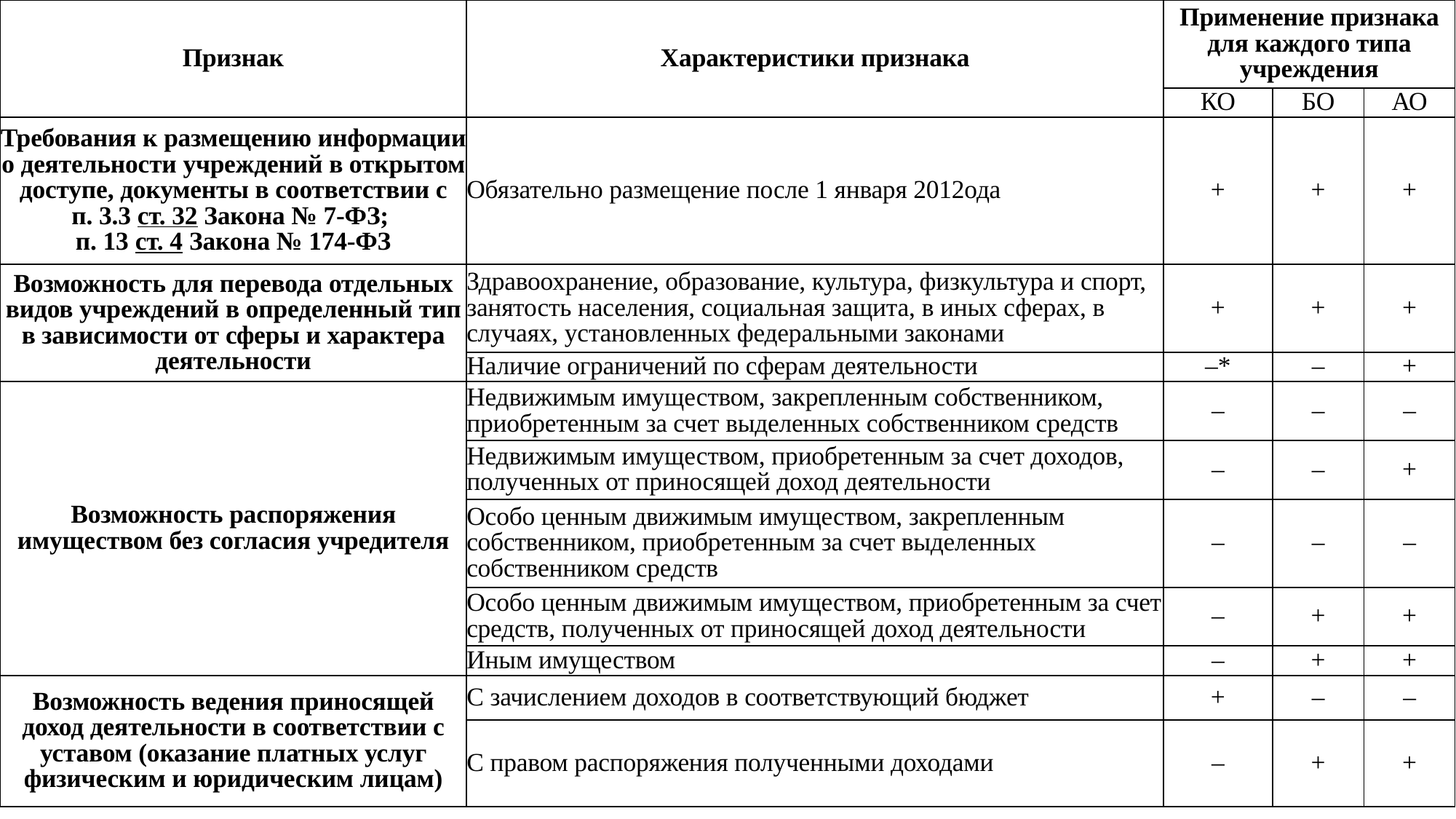

| Признак | Характеристики признака | Применение признака для каждого типа учреждения |  |  |
| --- | --- | --- | --- | --- |
|  |  | КО | БО | АО |
| Требования к размещению информации о деятельности учреждений в открытом доступе, документы в соответствии с п. 3.3 ст. 32 Закона № 7-ФЗ; п. 13 ст. 4 Закона № 174-ФЗ | Обязательно размещение после 1 января 2012ода | + | + | + |
| Возможность для перевода отдельных видов учреждений в определенный тип в зависимости от сферы и характера деятельности | Здравоохранение, образование, культура, физкультура и спорт, занятость населения, социальная защита, в иных сферах, в случаях, установленных федеральными законами | + | + | + |
|  | Наличие ограничений по сферам деятельности | –\* | – | + |
| Возможность распоряжения имуществом без согласия учредителя | Недвижимым имуществом, закрепленным собственником, приобретенным за счет выделенных собственником средств | – | – | – |
|  | Недвижимым имуществом, приобретенным за счет доходов, полученных от приносящей доход деятельности | – | – | + |
|  | Особо ценным движимым имуществом, закрепленным собственником, приобретенным за счет выделенных собственником средств | – | – | – |
|  | Особо ценным движимым имуществом, приобретенным за счет средств, полученных от приносящей доход деятельности | – | + | + |
|  | Иным имуществом | – | + | + |
| Возможность ведения приносящей доход деятельности в соответствии с уставом (оказание платных услуг физическим и юридическим лицам) | С зачислением доходов в соответствующий бюджет | + | – | – |
|  | С правом распоряжения полученными доходами | – | + | + |